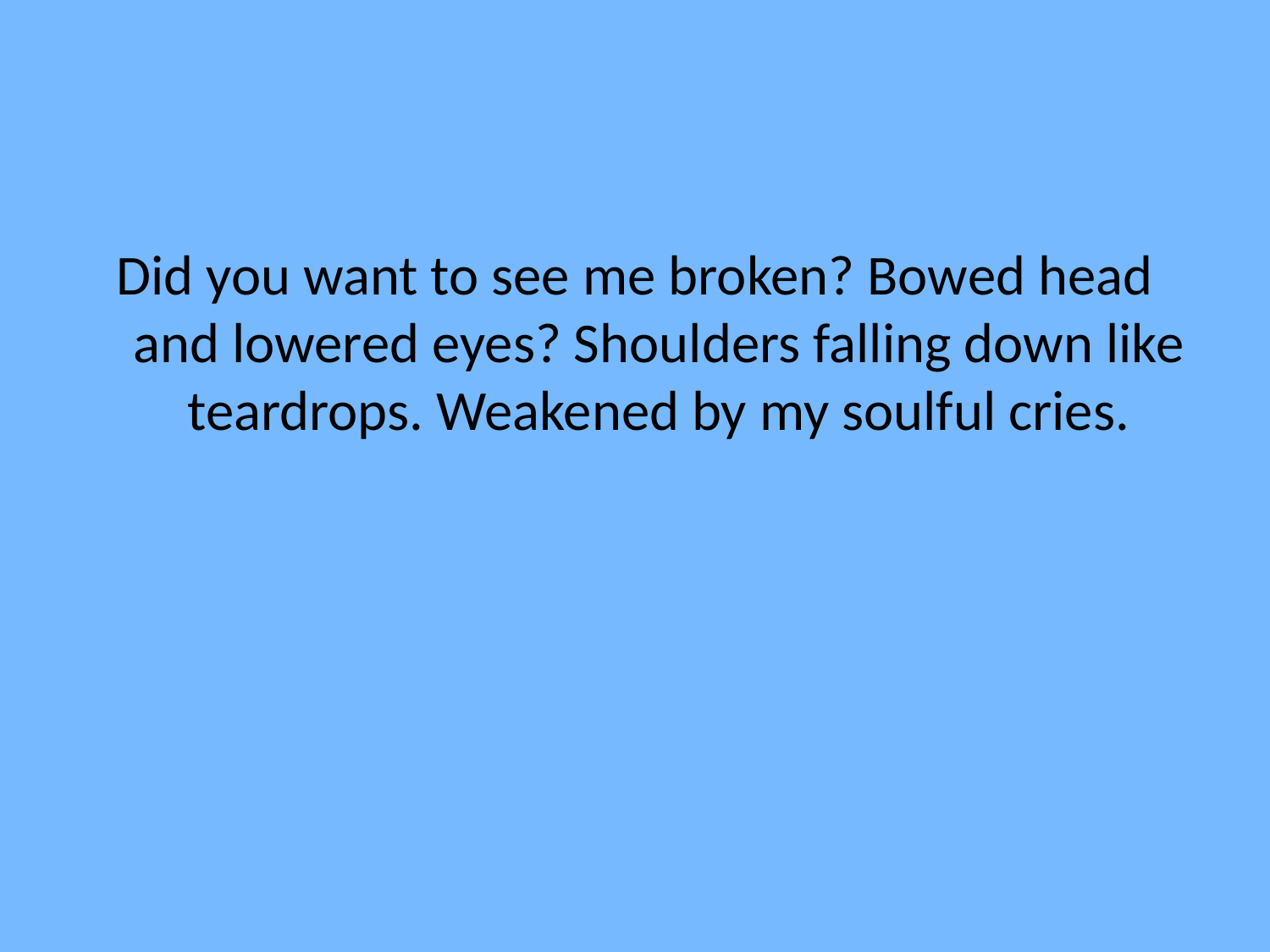

Did you want to see me broken? Bowed head and lowered eyes? Shoulders falling down like teardrops. Weakened by my soulful cries.